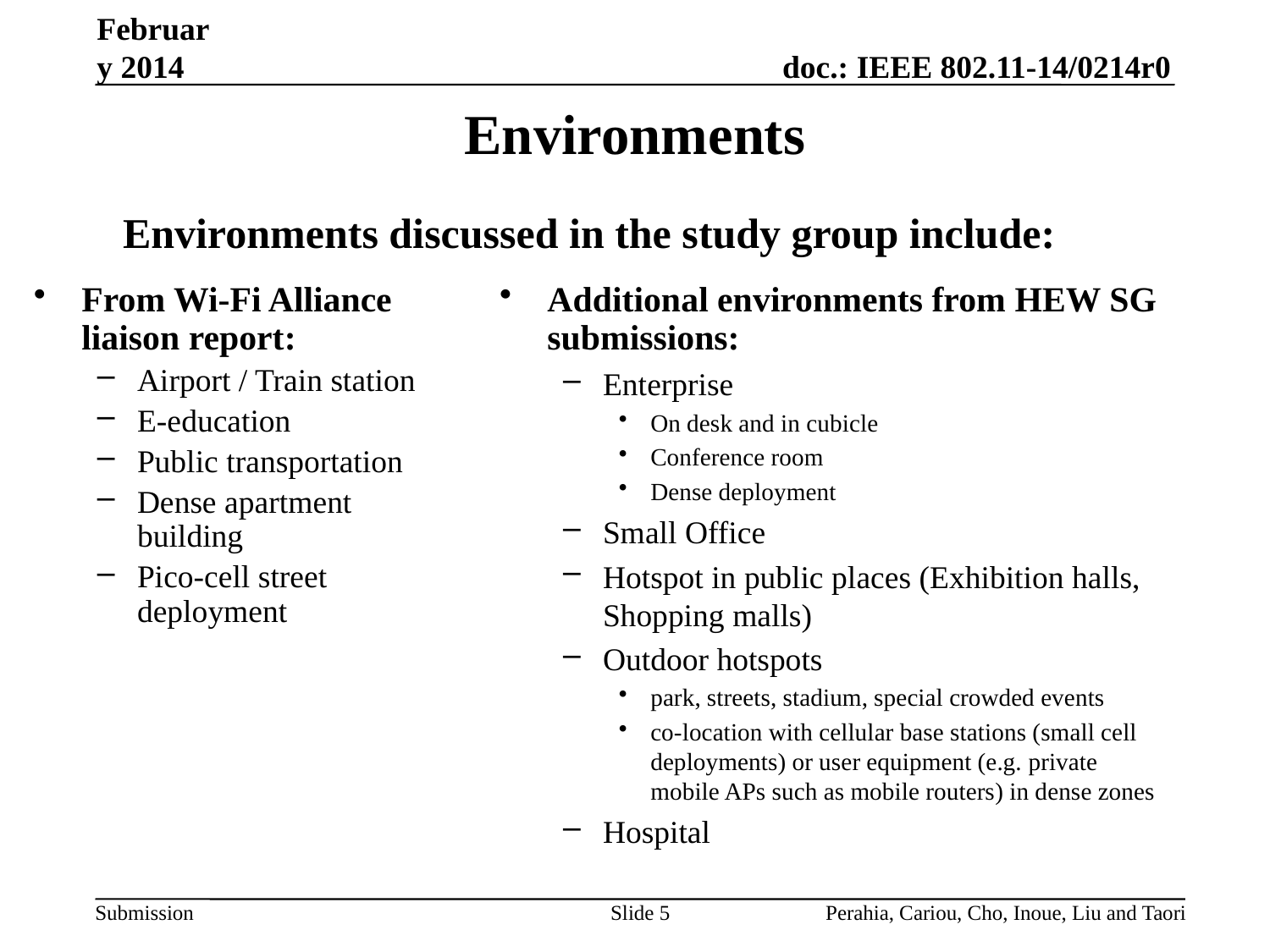

February 2014
# Environments
Environments discussed in the study group include:
From Wi-Fi Alliance liaison report:
Airport / Train station
E-education
Public transportation
Dense apartment building
Pico-cell street deployment
Additional environments from HEW SG submissions:
Enterprise
On desk and in cubicle
Conference room
Dense deployment
Small Office
Hotspot in public places (Exhibition halls, Shopping malls)
Outdoor hotspots
park, streets, stadium, special crowded events
co-location with cellular base stations (small cell deployments) or user equipment (e.g. private mobile APs such as mobile routers) in dense zones
Hospital

Slide 5
Perahia, Cariou, Cho, Inoue, Liu and Taori